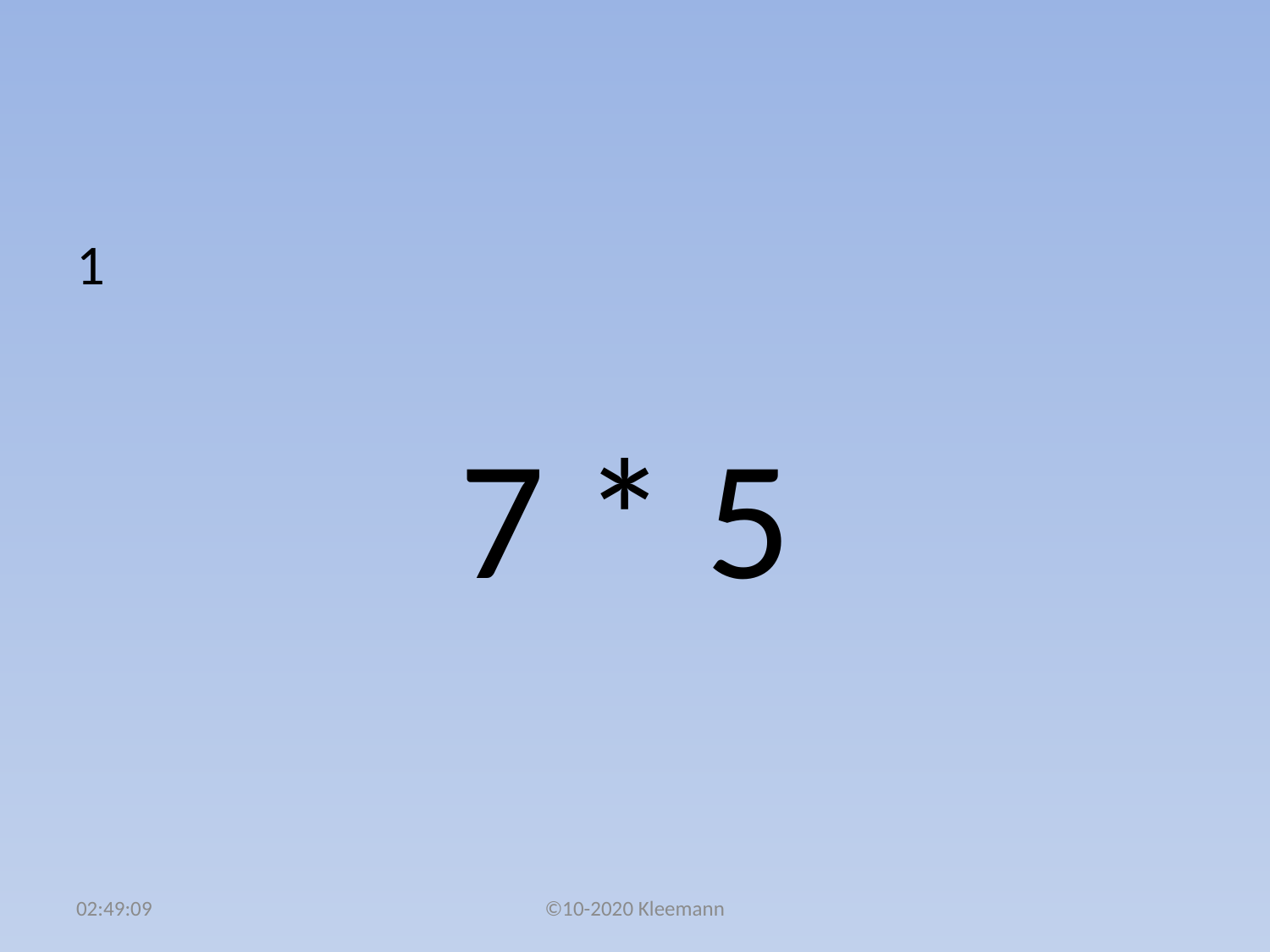

#
1

          7 * 5
02:49:09
©10-2020 Kleemann